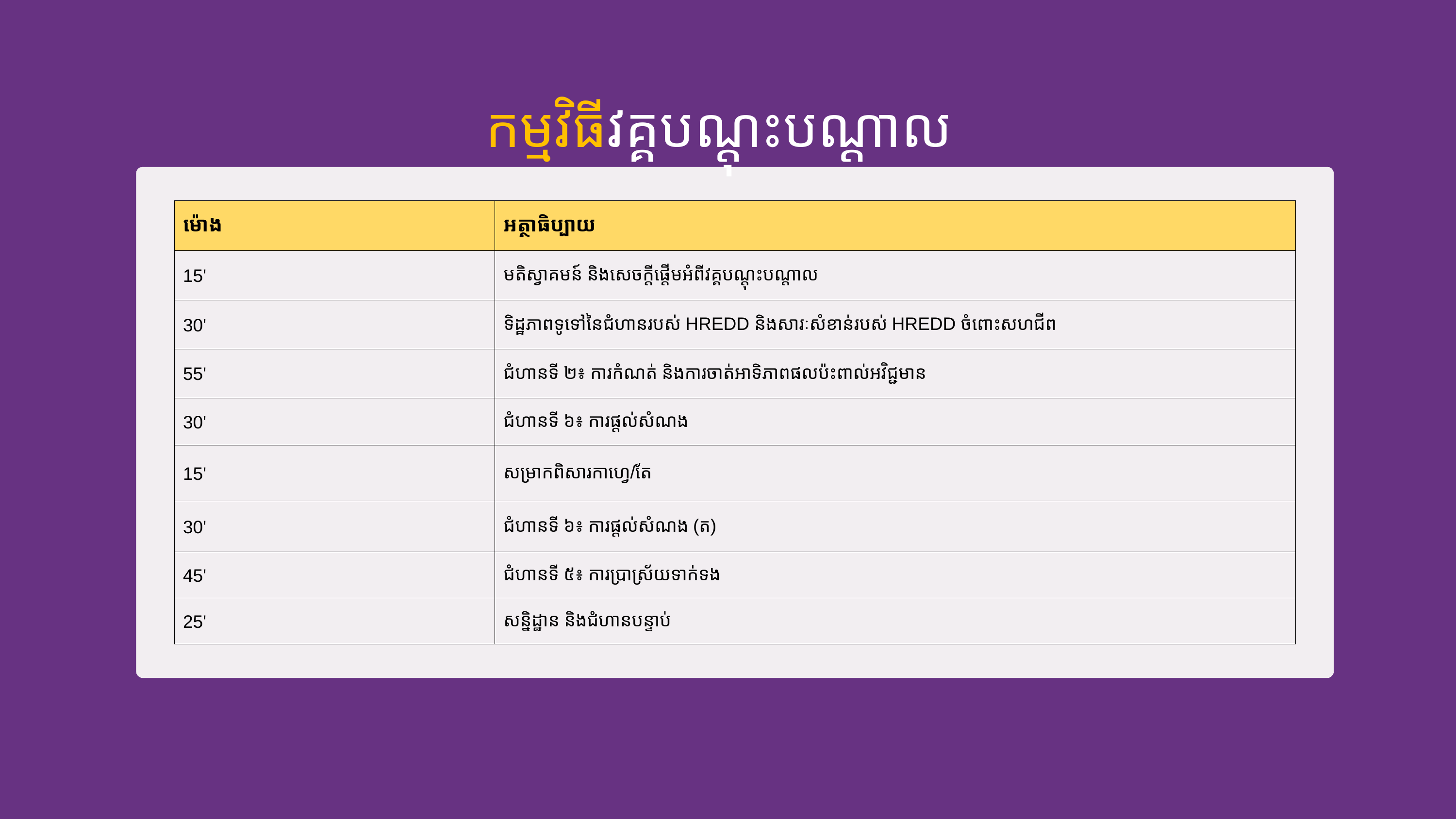

កម្មវិធីវគ្គបណ្ដុះបណ្ដាល

| ម៉ោង | អត្ថាធិប្បាយ |
| --- | --- |
| 15' | មតិស្វាគមន៍ និងសេចក្ដីផ្ដើមអំពីវគ្គបណ្ដុះបណ្ដាល |
| 30' | ទិដ្ឋភាពទូទៅនៃជំហានរបស់ HREDD និងសារៈសំខាន់របស់ HREDD ចំពោះសហជីព |
| 55' | ជំហានទី ២៖ ការកំណត់ និងការចាត់អាទិភាពផលប៉ះពាល់អវិជ្ជមាន |
| 30' | ជំហានទី ៦៖ ការផ្ដល់សំណង |
| 15' | សម្រាកពិសារកាហ្វេ/តែ |
| 30' | ជំហានទី ៦៖ ការផ្ដល់សំណង (ត) |
| 45' | ជំហានទី ៥៖ ការប្រាស្រ័យទាក់ទង |
| 25' | សន្និដ្ឋាន និងជំហានបន្ទាប់ |